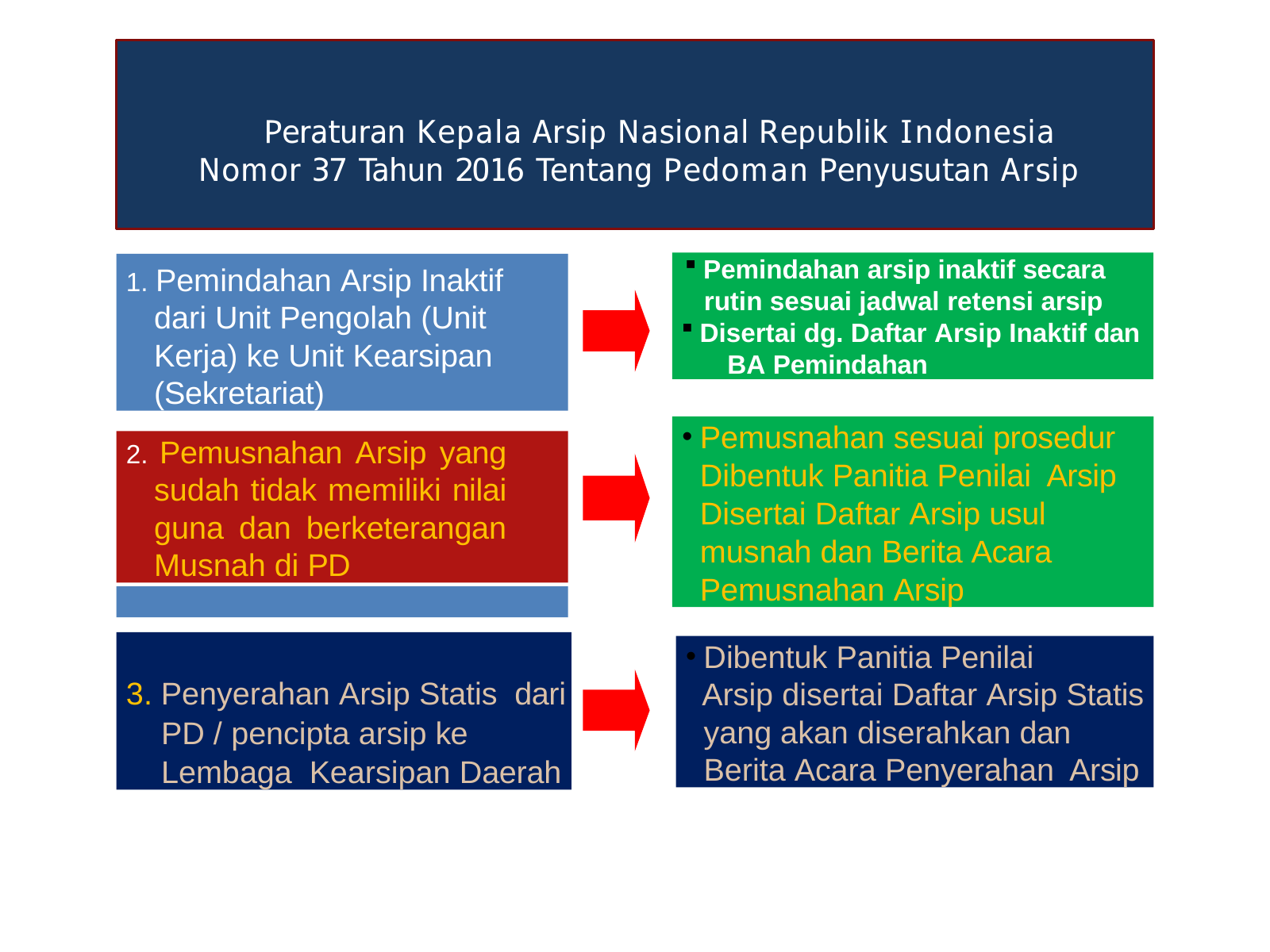

# Peraturan Kepala Arsip Nasional Republik Indonesia Nomor 37 Tahun 2016 Tentang Pedoman Penyusutan Arsip
Pemindahan arsip inaktif secara
rutin sesuai jadwal retensi arsip
Disertai dg. Daftar Arsip Inaktif dan 	BA Pemindahan
1. Pemindahan Arsip Inaktif dari Unit Pengolah (Unit Kerja) ke Unit Kearsipan (Sekretariat)

Pemusnahan sesuai prosedur Dibentuk Panitia Penilai Arsip Disertai Daftar Arsip usul musnah dan Berita Acara Pemusnahan Arsip
2. Pemusnahan Arsip yang sudah tidak memiliki nilai guna dan berketerangan Musnah di PD

3. Penyerahan Arsip Statis dari PD / pencipta arsip ke Lembaga Kearsipan Daerah
Dibentuk Panitia Penilai
Arsip disertai Daftar Arsip Statis yang akan diserahkan dan Berita Acara Penyerahan Arsip